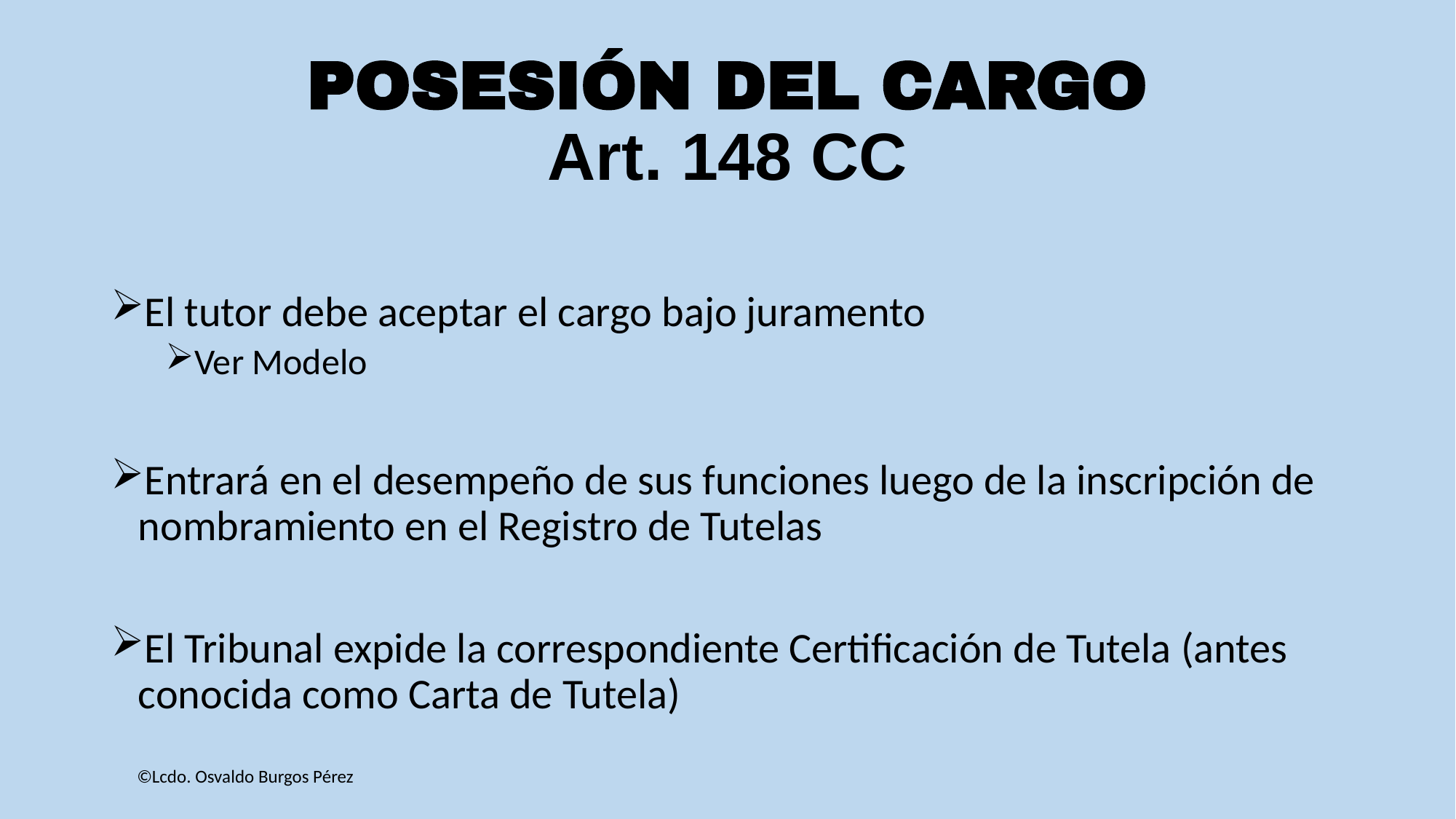

# POSESIÓN DEL CARGO Art. 148 CC

El tutor debe aceptar el cargo bajo juramento
Ver Modelo

Entrará en el desempeño de sus funciones luego de la inscripción de nombramiento en el Registro de Tutelas

El Tribunal expide la correspondiente Certificación de Tutela (antes conocida como Carta de Tutela)

©Lcdo. Osvaldo Burgos Pérez